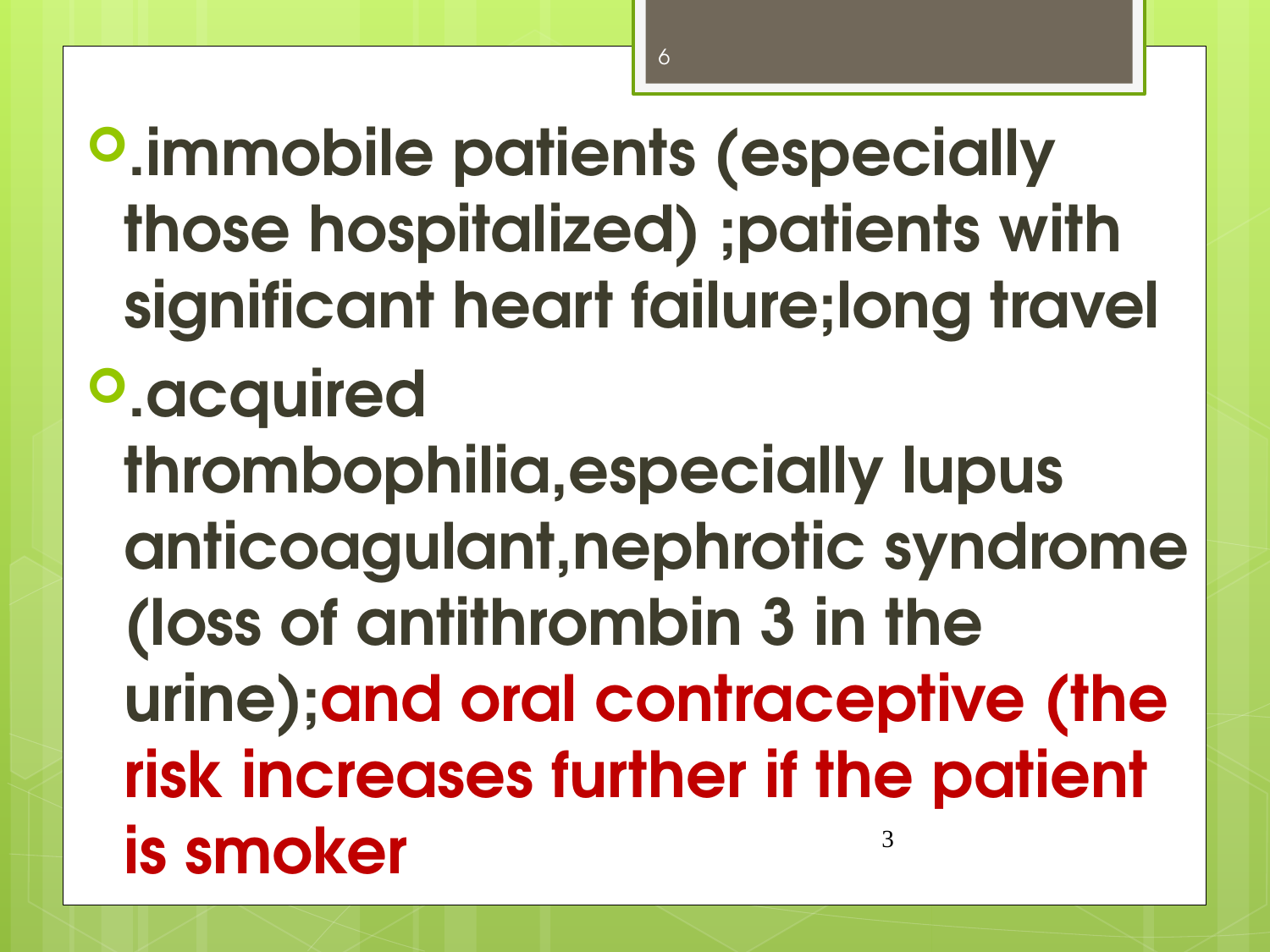

6
.immobile patients (especially those hospitalized) ;patients with significant heart failure;long travel
.acquired thrombophilia,especially lupus anticoagulant,nephrotic syndrome (loss of antithrombin 3 in the urine);and oral contraceptive (the risk increases further if the patient is smoker
3